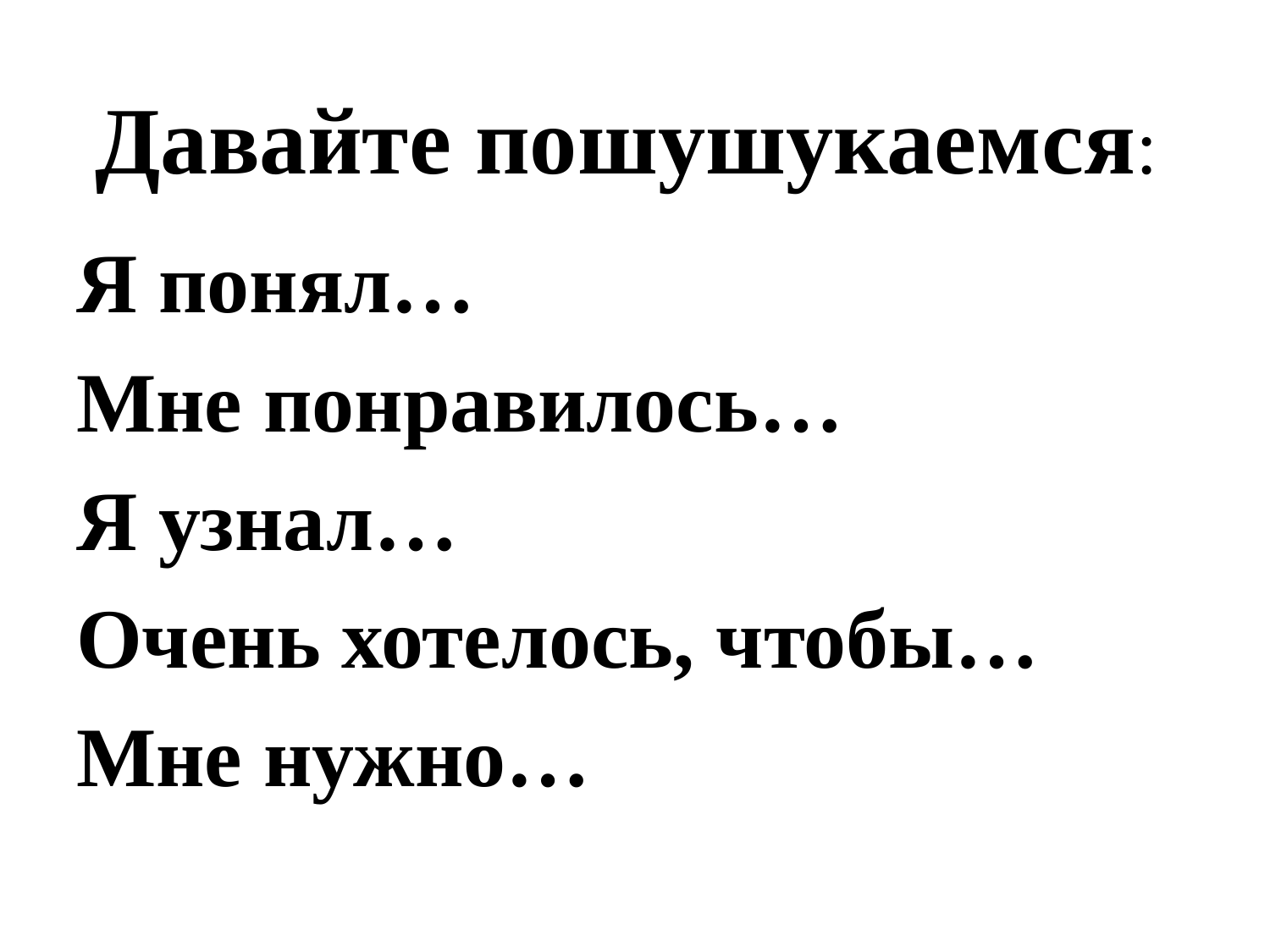

# Давайте пошушукаемся:
Я понял…
Мне понравилось…
Я узнал…
Очень хотелось, чтобы…
Мне нужно…